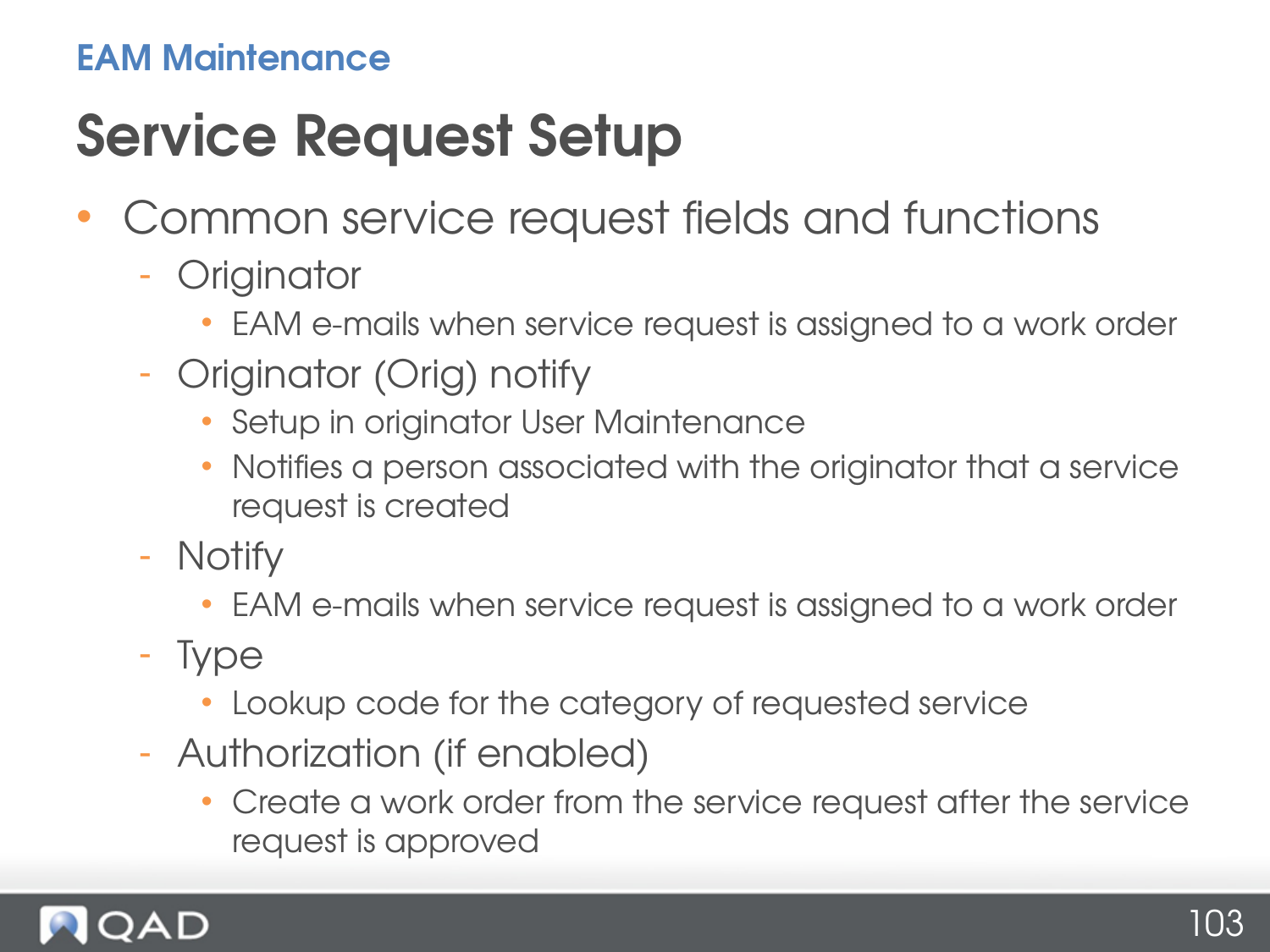

EAM Maintenance
# Service Request Setup
Common service request fields and functions
Originator
EAM e-mails when service request is assigned to a work order
Originator (Orig) notify
Setup in originator User Maintenance
Notifies a person associated with the originator that a service request is created
Notify
EAM e-mails when service request is assigned to a work order
Type
Lookup code for the category of requested service
Authorization (if enabled)
Create a work order from the service request after the service request is approved

103